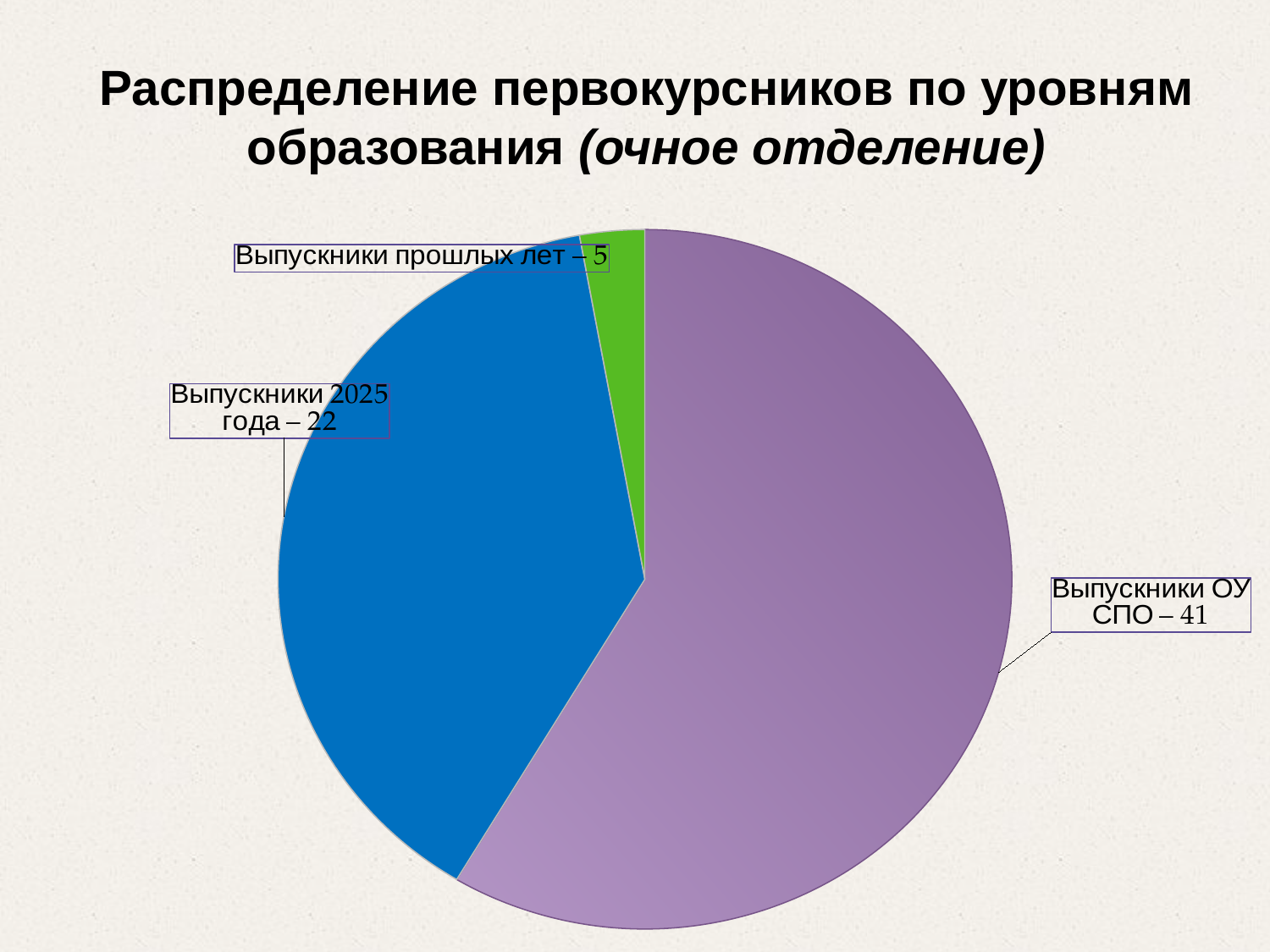

# Распределение первокурсников по уровням образования (очное отделение)

[unsupported chart]